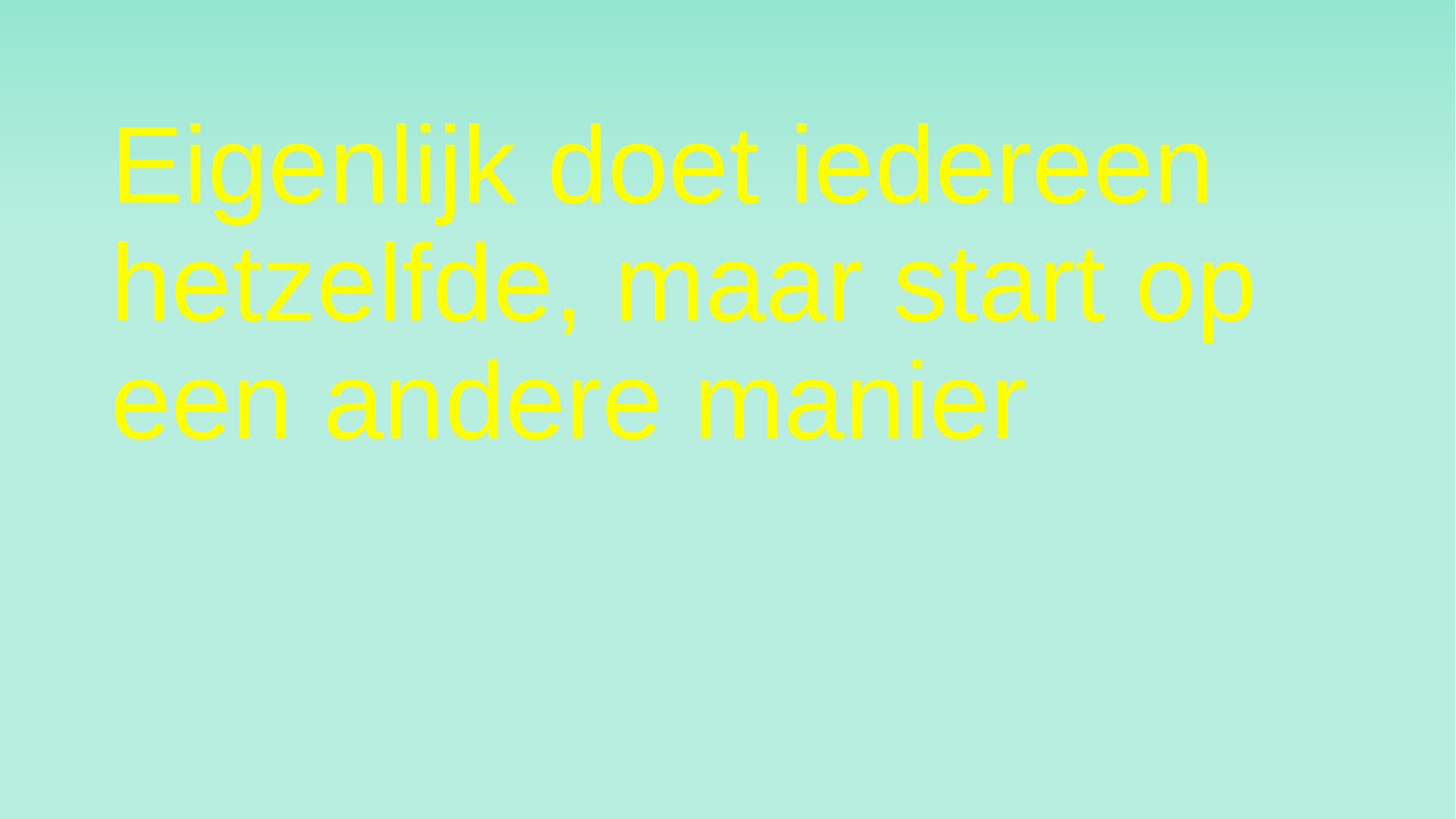

# Eigenlijk doet iedereen hetzelfde, maar start op een andere manier